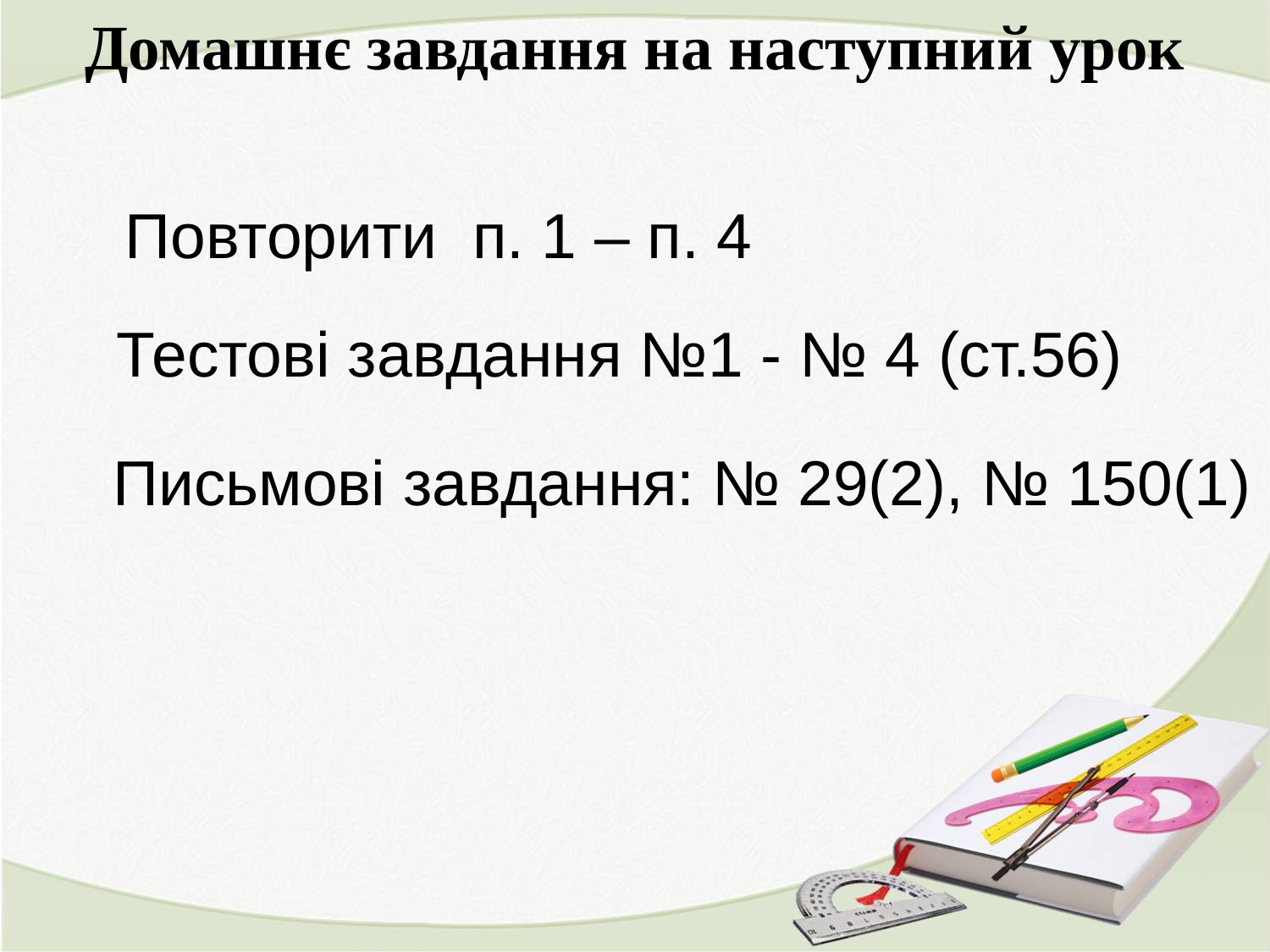

Домашнє завдання на наступний урок
Повторити  п. 1 – п. 4
Тестові завдання №1 - № 4 (ст.56)
Письмові завдання: № 29(2), № 150(1)